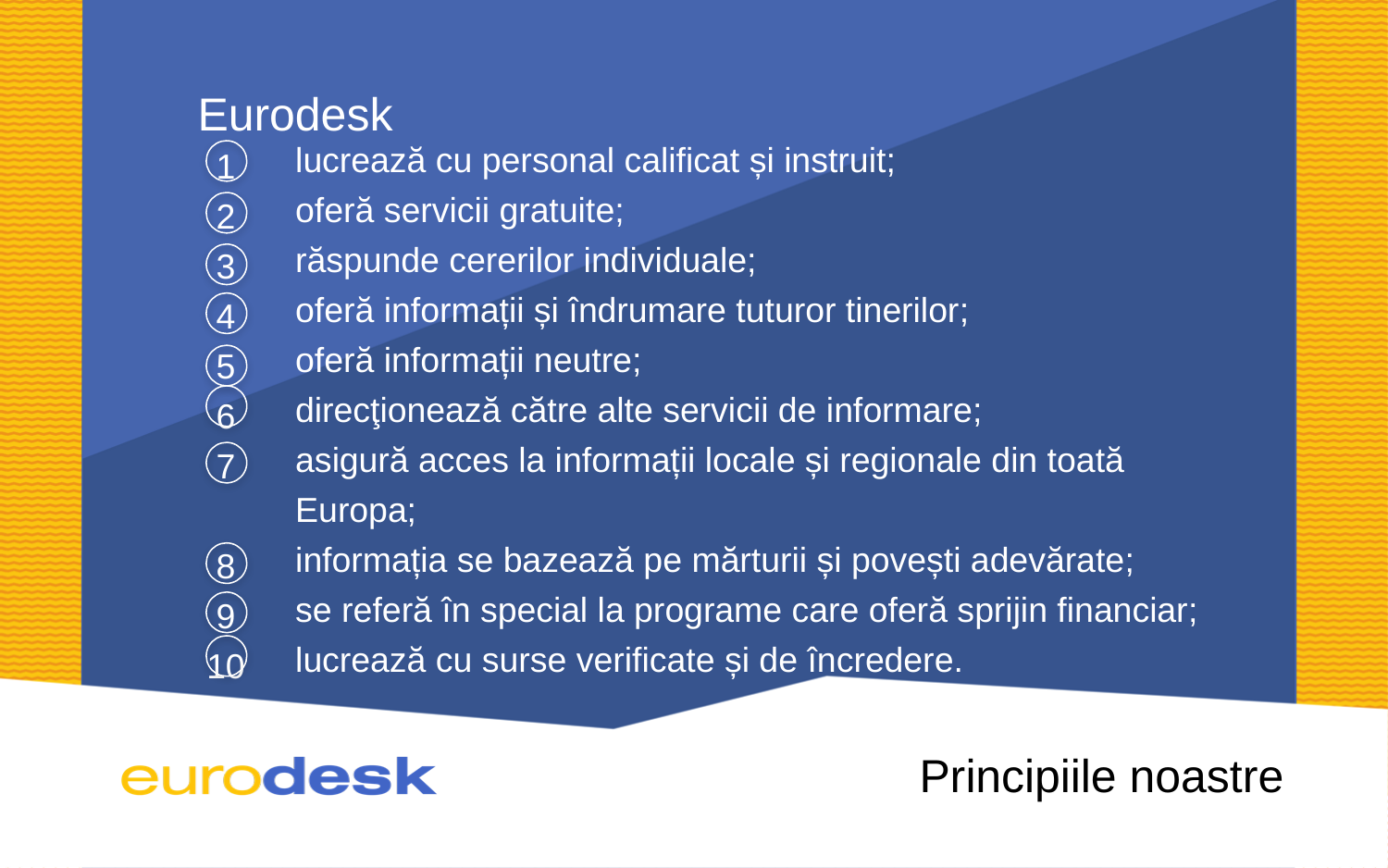

Eurodesk
1
2
3
4
5
6
7

8
9
10

# lucrează cu personal calificat și instruit; oferă servicii gratuite; răspunde cererilor individuale; oferă informații și îndrumare tuturor tinerilor; oferă informații neutre; direcţionează către alte servicii de informare; asigură acces la informații locale și regionale din toată Europa; informația se bazează pe mărturii și povești adevărate; se referă în special la programe care oferă sprijin financiar; lucrează cu surse verificate și de încredere.

Principiile noastre